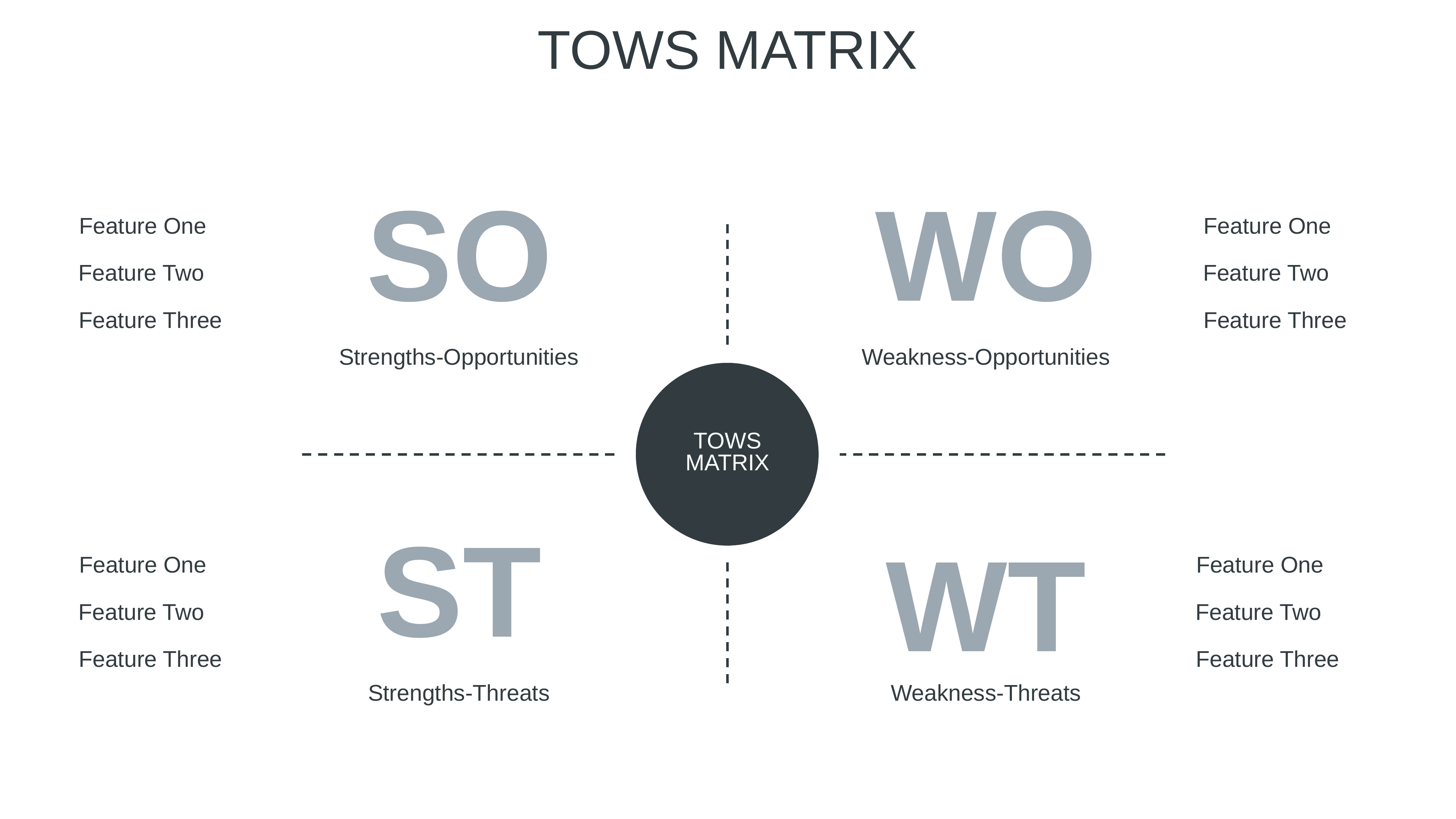

TOWS MATRIX
SO
WO
Feature One
Feature One
Feature Two
Feature Two
Feature Three
Feature Three
Strengths-Opportunities
Weakness-Opportunities

TOWS
MATRIX
ST
WT
Feature One
Feature One
Feature Two
Feature Two
Feature Three
Feature Three
Strengths-Threats
Weakness-Threats